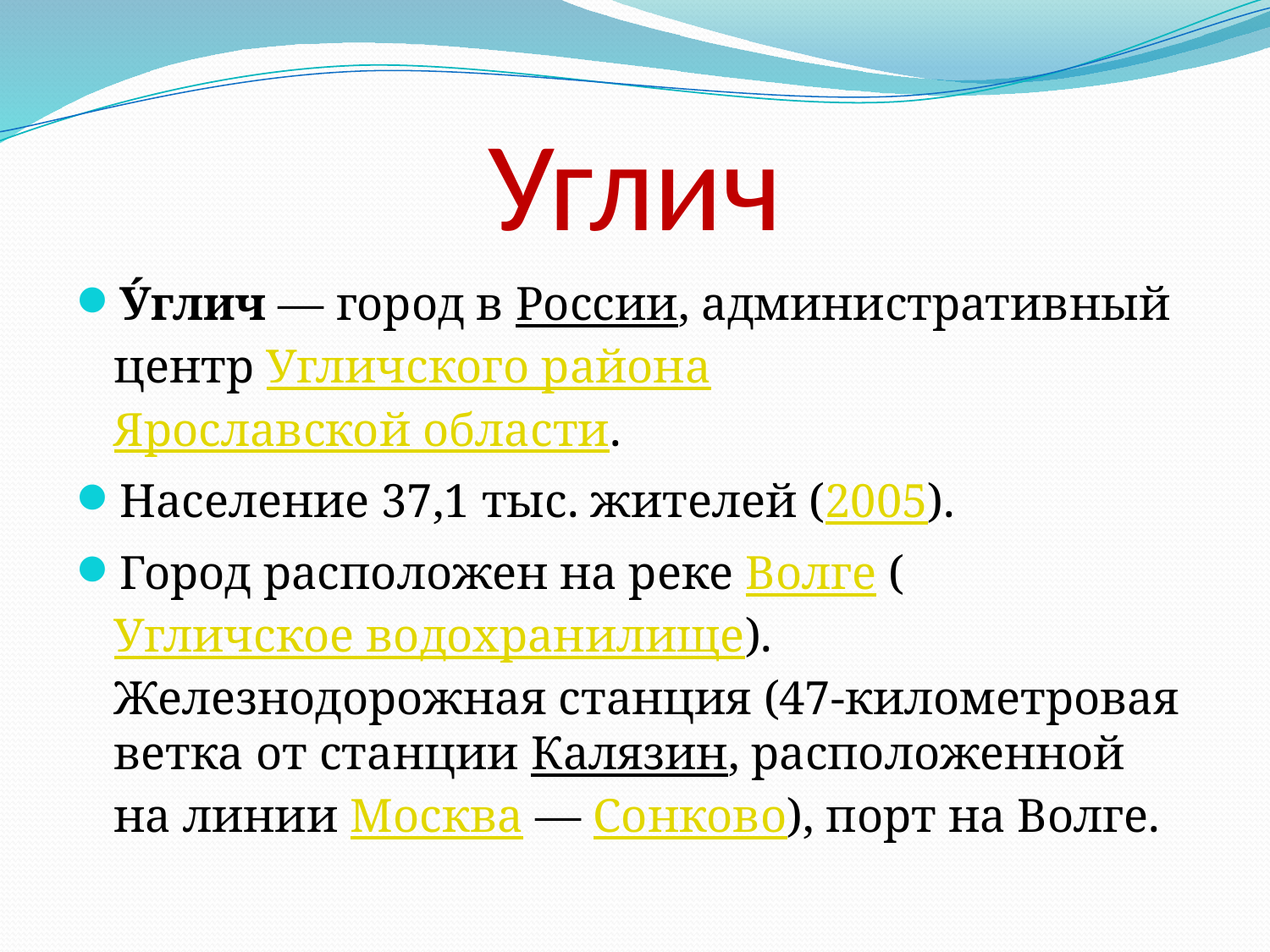

# Углич
У́глич — город в России, административный центр Угличского района Ярославской области.
Население 37,1 тыс. жителей (2005).
Город расположен на реке Волге (Угличское водохранилище). Железнодорожная станция (47-километровая ветка от станции Калязин, расположенной на линии Москва — Сонково), порт на Волге.